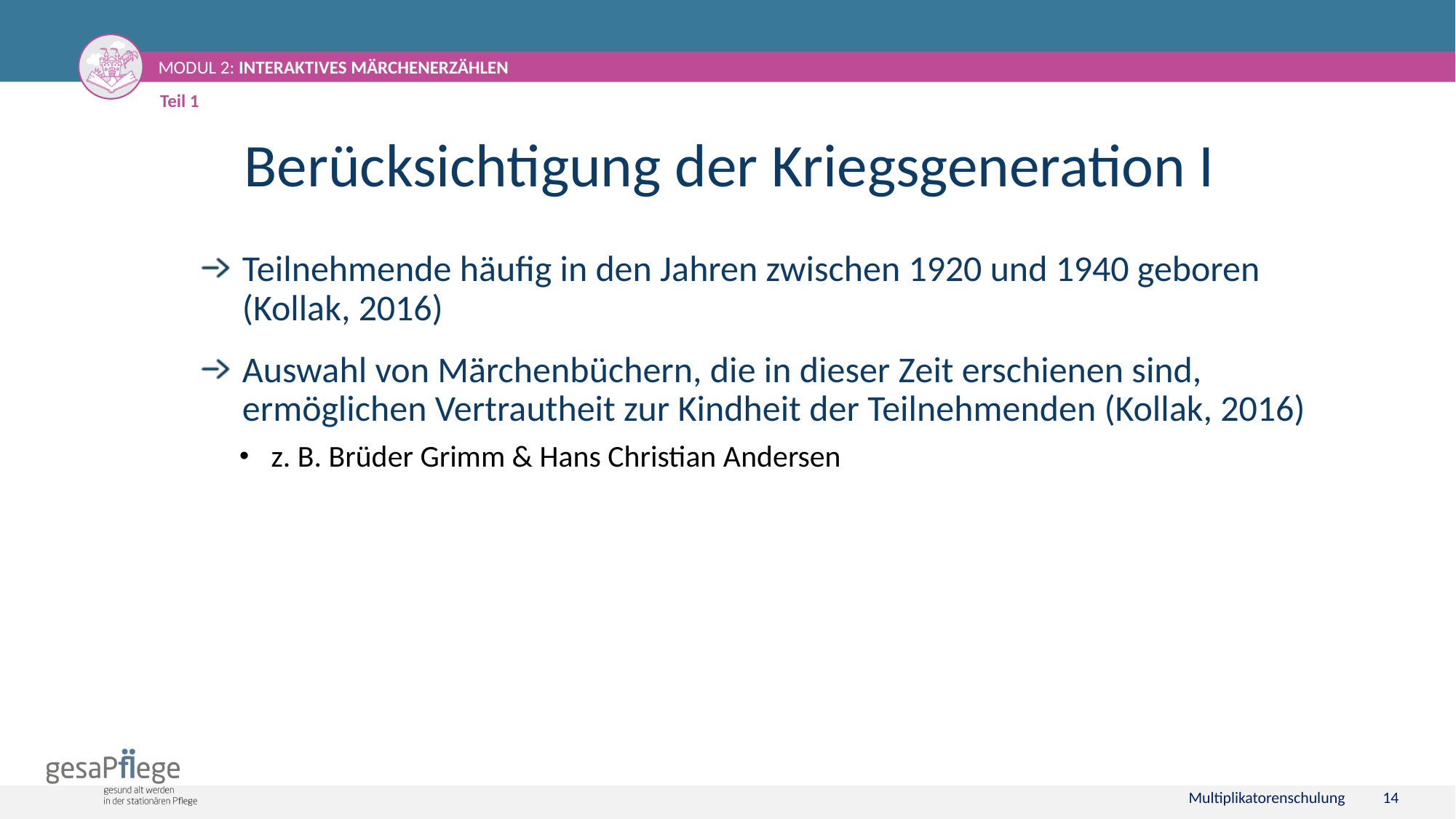

Teil 1
# Berücksichtigung der Kriegsgeneration I
Teilnehmende häufig in den Jahren zwischen 1920 und 1940 geboren (Kollak, 2016)
Auswahl von Märchenbüchern, die in dieser Zeit erschienen sind, ermöglichen Vertrautheit zur Kindheit der Teilnehmenden (Kollak, 2016)
z. B. Brüder Grimm & Hans Christian Andersen
Multiplikatorenschulung
14